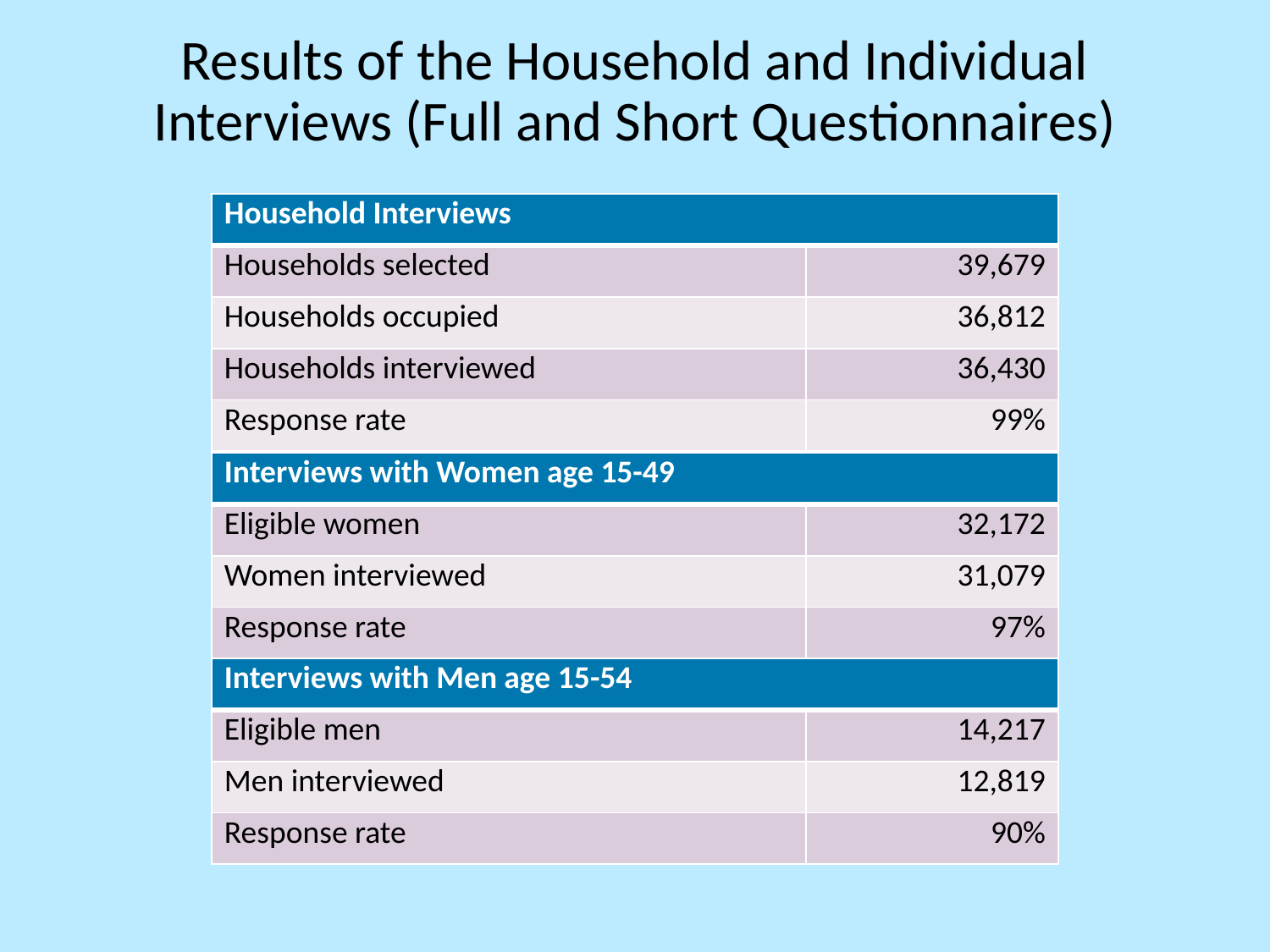

# Results of the Household and Individual Interviews (Full and Short Questionnaires)
| Household Interviews |  |
| --- | --- |
| Households selected | 39,679 |
| Households occupied | 36,812 |
| Households interviewed | 36,430 |
| Response rate | 99% |
|  |  |
|  |  |
| Interviews with Women age 15-49 |  |
| --- | --- |
| Eligible women | 32,172 |
| Women interviewed | 31,079 |
| Response rate | 97% |
|  |  |
|  |  |
| Interviews with Men age 15-54 |  |
| --- | --- |
| Eligible men | 14,217 |
| Men interviewed | 12,819 |
| Response rate | 90% |